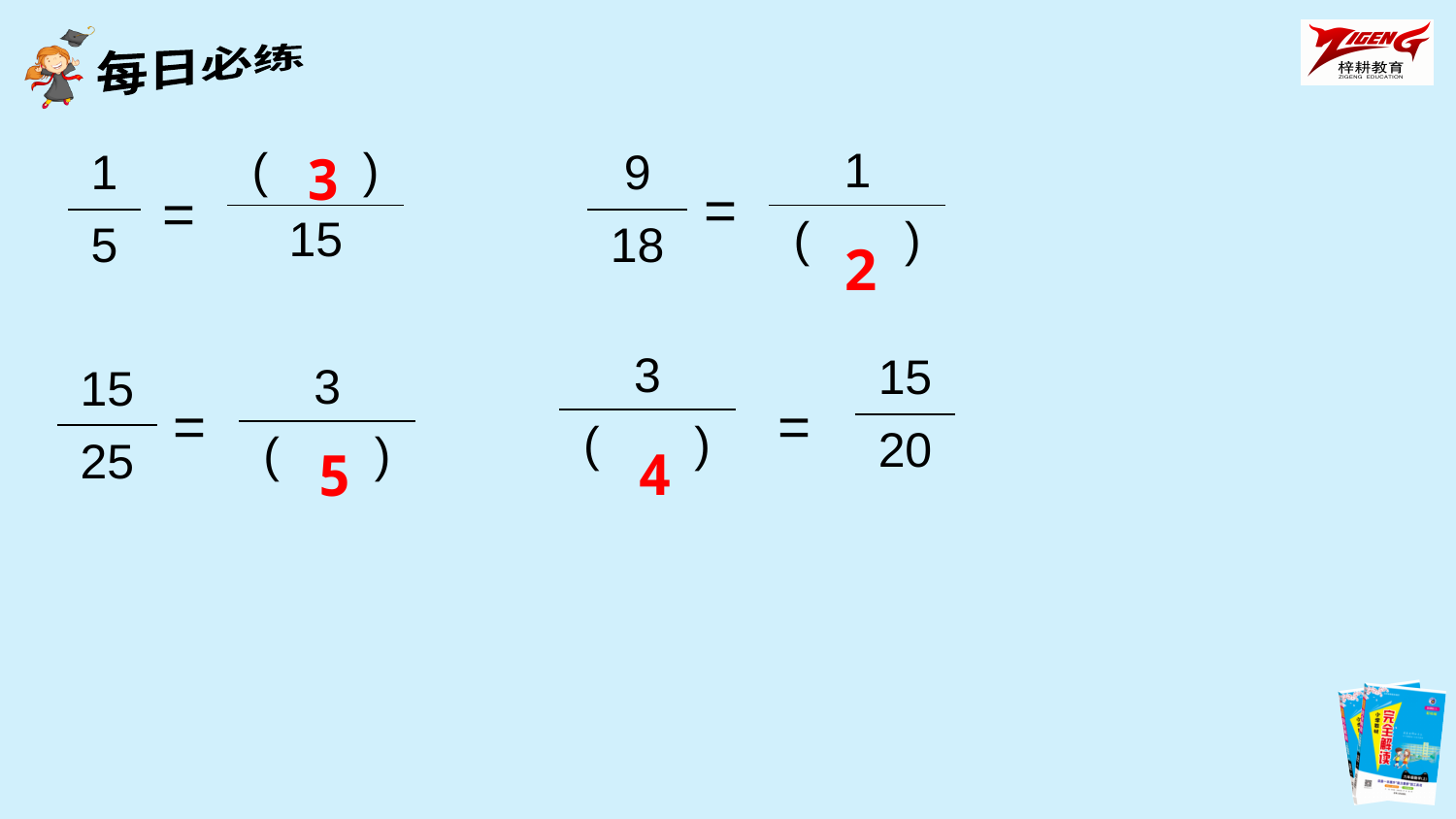

3
| 1 |
| --- |
| 5 |
| ( ) |
| --- |
| 15 |
| 9 |
| --- |
| 18 |
| 1 |
| --- |
| ( ) |
=
=
2
| 3 |
| --- |
| ( ) |
| 15 |
| --- |
| 20 |
| 15 |
| --- |
| 25 |
| 3 |
| --- |
| ( ) |
=
=
4
5